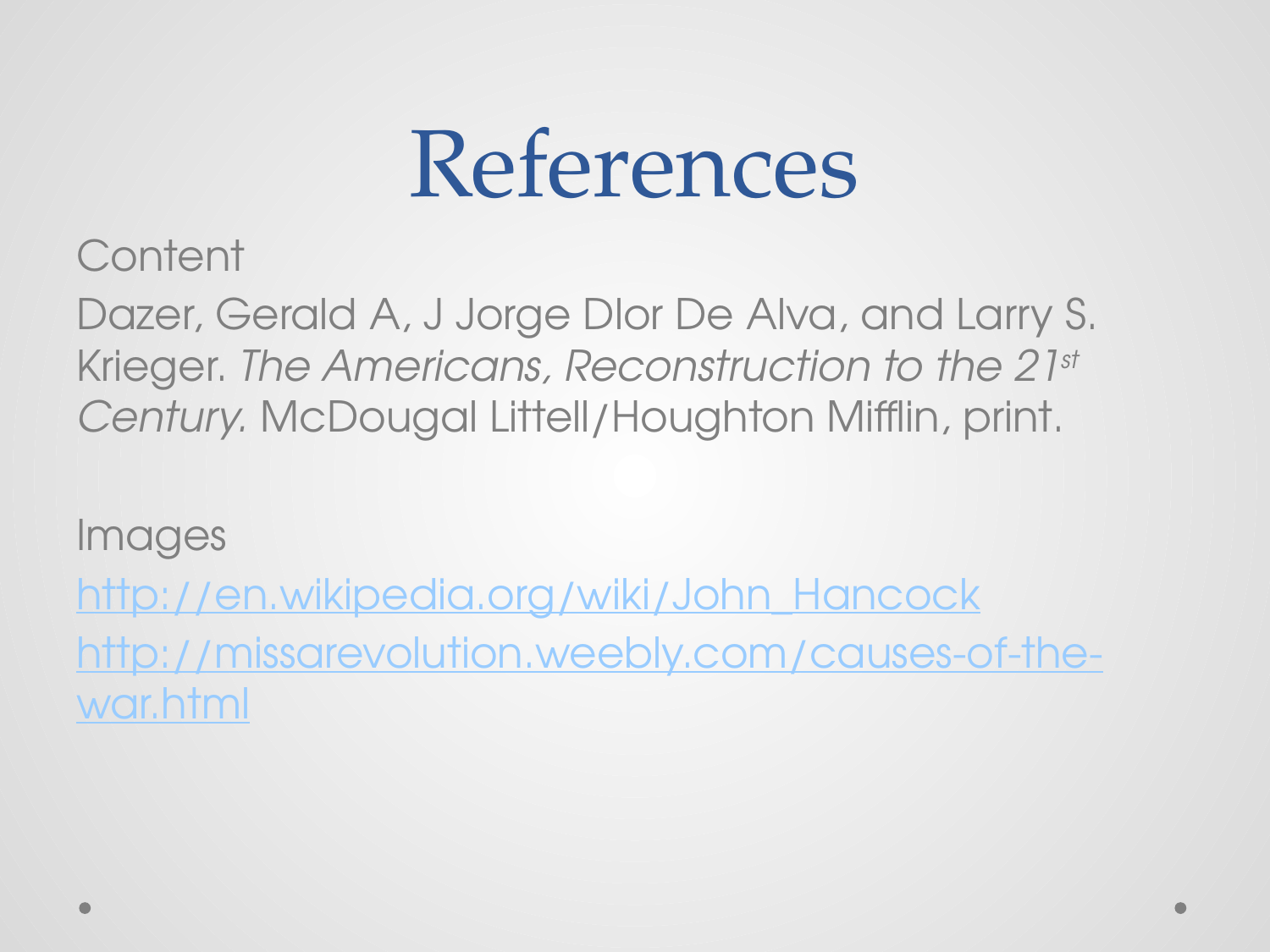

# References
Content
Dazer, Gerald A, J Jorge Dlor De Alva, and Larry S. Krieger. The Americans, Reconstruction to the 21st Century. McDougal Littell/Houghton Mifflin, print.

Images
http://en.wikipedia.org/wiki/John_Hancock
http://missarevolution.weebly.com/causes-of-the-war.html